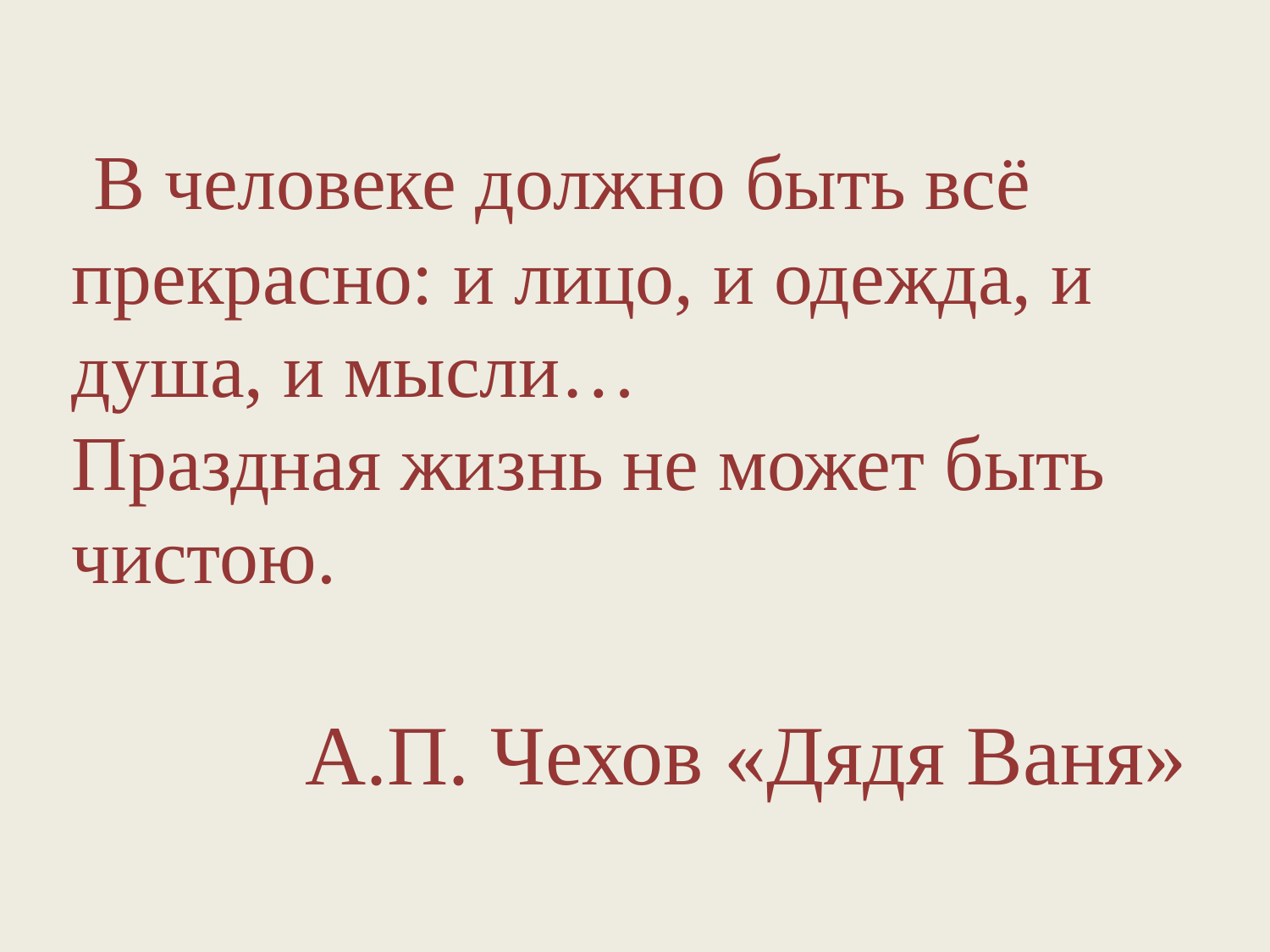

В человеке должно быть всё прекрасно: и лицо, и одежда, и душа, и мысли…
Праздная жизнь не может быть чистою.

           А.П. Чехов «Дядя Ваня»